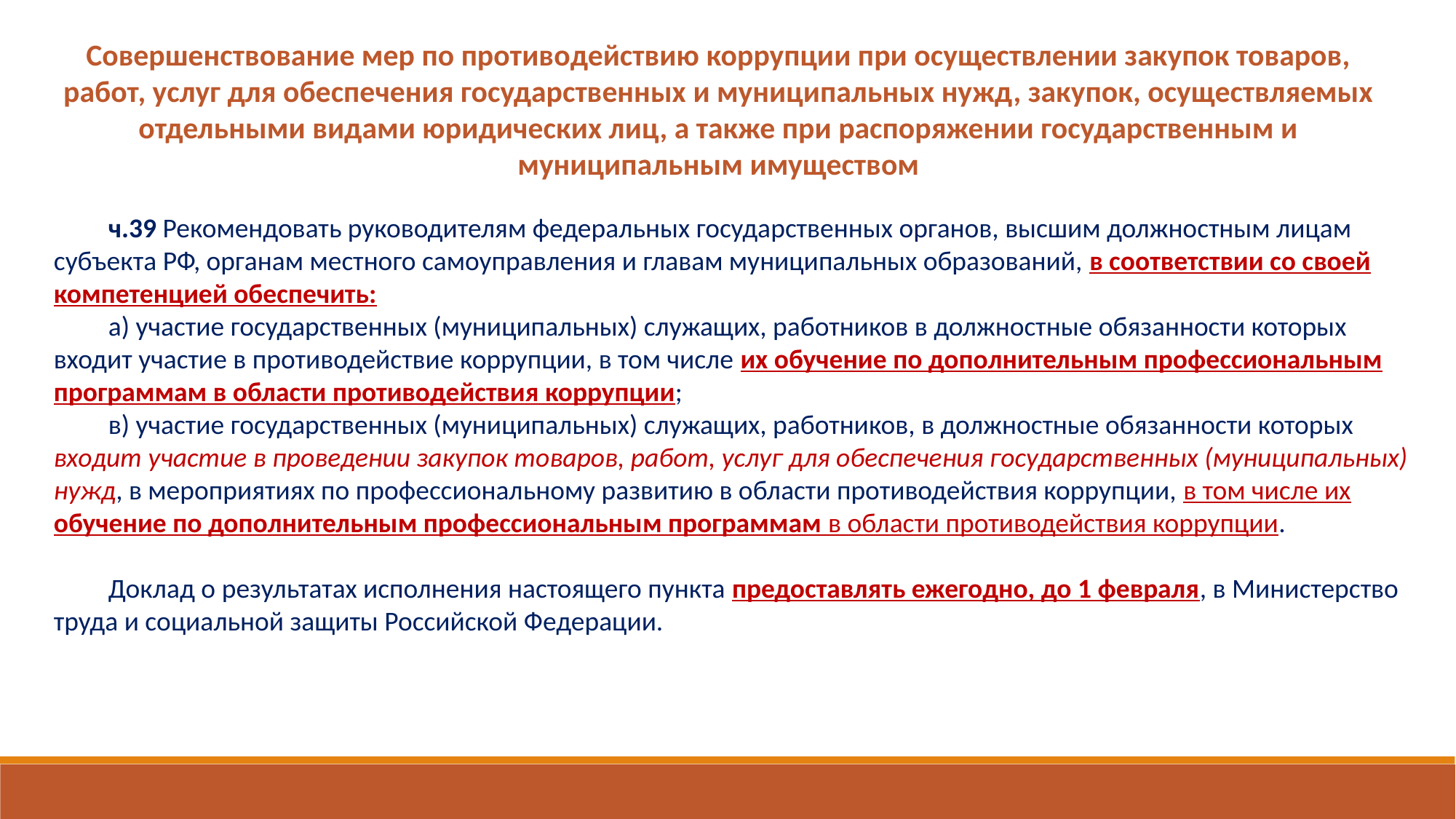

Совершенствование мер по противодействию коррупции при осуществлении закупок товаров, работ, услуг для обеспечения государственных и муниципальных нужд, закупок, осуществляемых отдельными видами юридических лиц, а также при распоряжении государственным и муниципальным имуществом
ч.39 Рекомендовать руководителям федеральных государственных органов, высшим должностным лицам субъекта РФ, органам местного самоуправления и главам муниципальных образований, в соответствии со своей компетенцией обеспечить:
а) участие государственных (муниципальных) служащих, работников в должностные обязанности которых входит участие в противодействие коррупции, в том числе их обучение по дополнительным профессиональным программам в области противодействия коррупции;
в) участие государственных (муниципальных) служащих, работников, в должностные обязанности которых входит участие в проведении закупок товаров, работ, услуг для обеспечения государственных (муниципальных) нужд, в мероприятиях по профессиональному развитию в области противодействия коррупции, в том числе их обучение по дополнительным профессиональным программам в области противодействия коррупции.

Доклад о результатах исполнения настоящего пункта предоставлять ежегодно, до 1 февраля, в Министерство труда и социальной защиты Российской Федерации.